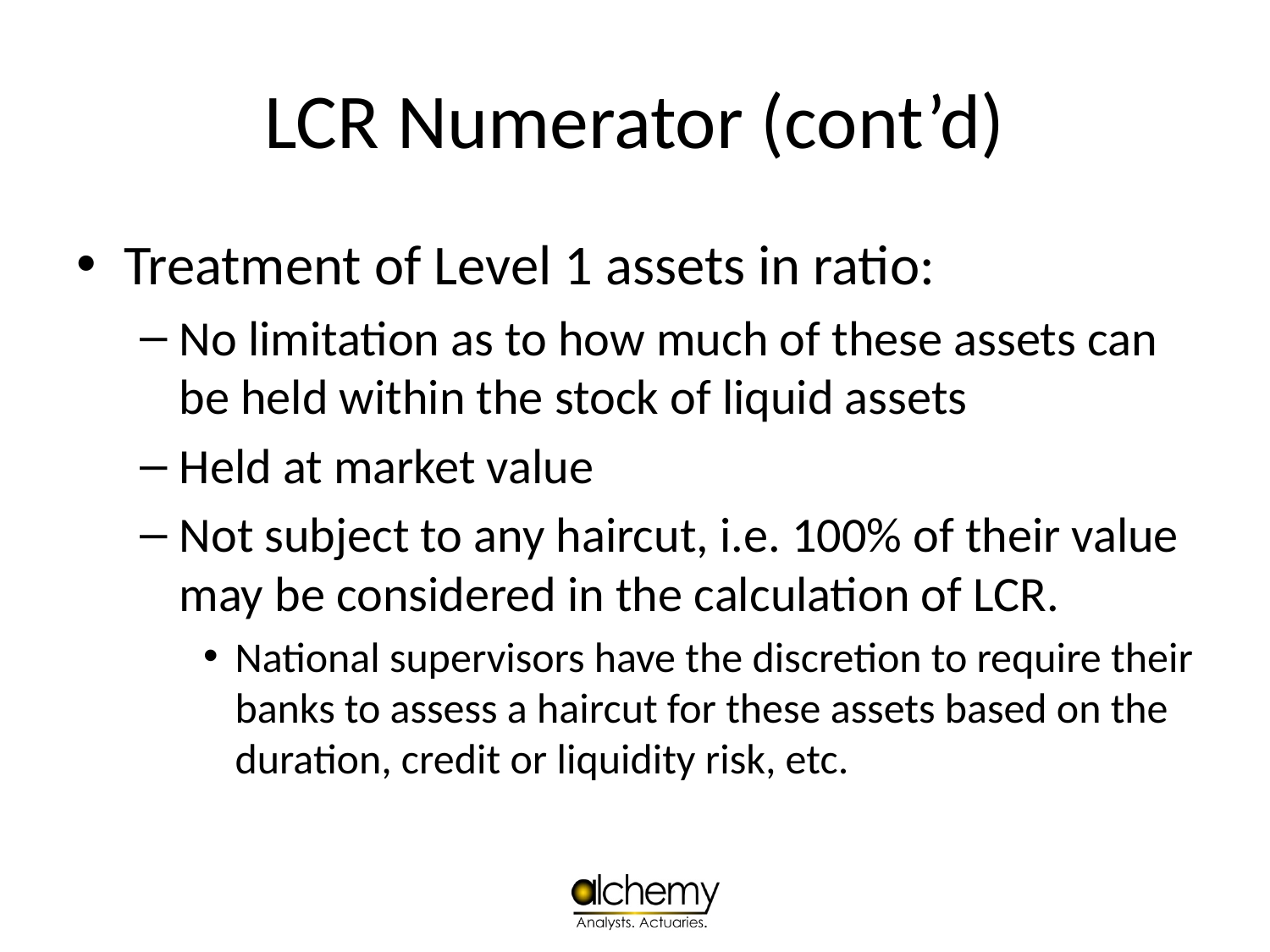

# LCR Numerator (cont’d)
Treatment of Level 1 assets in ratio:
No limitation as to how much of these assets can be held within the stock of liquid assets
Held at market value
Not subject to any haircut, i.e. 100% of their value may be considered in the calculation of LCR.
National supervisors have the discretion to require their banks to assess a haircut for these assets based on the duration, credit or liquidity risk, etc.